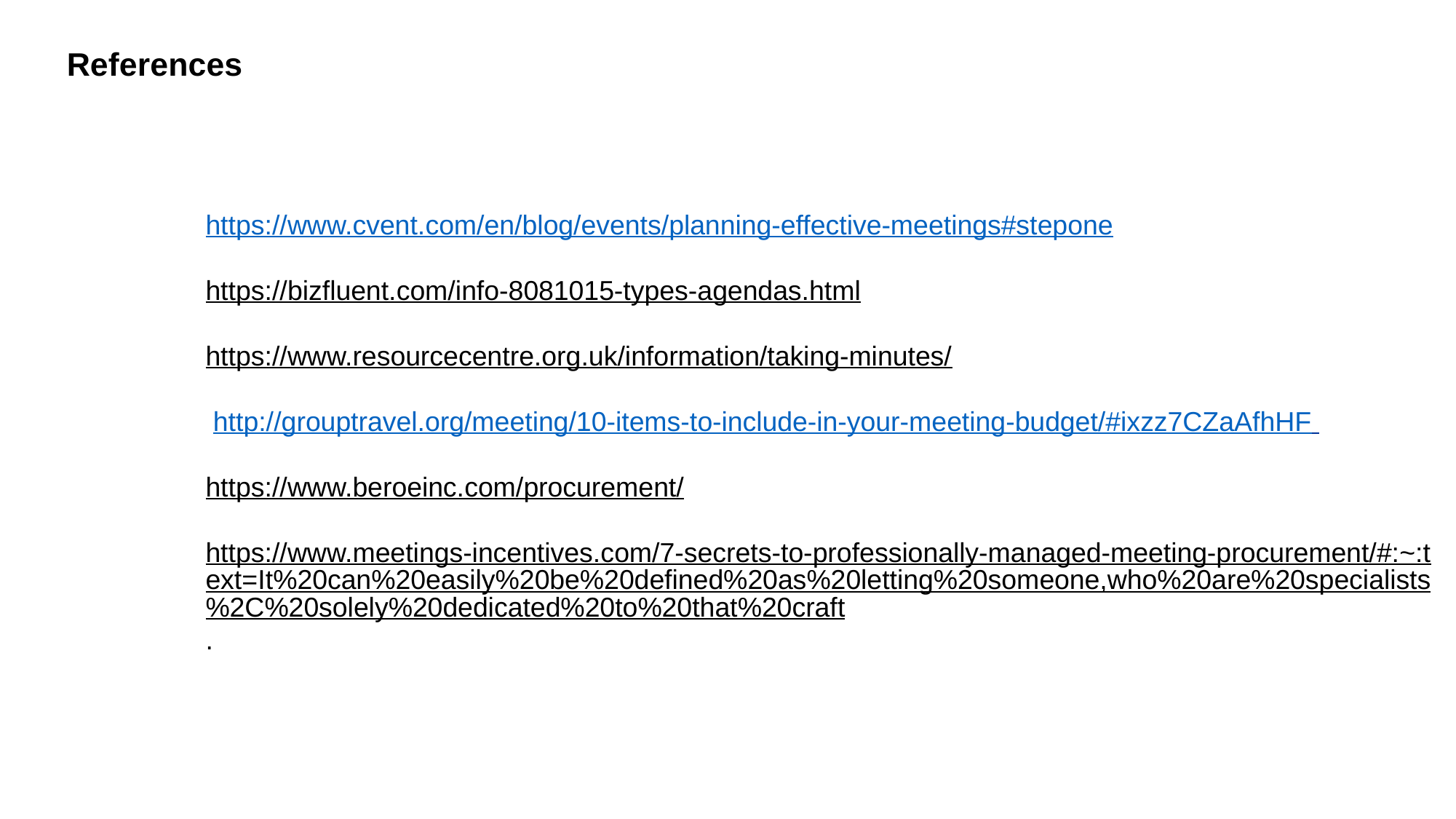

# References

https://www.cvent.com/en/blog/events/planning-effective-meetings#stepone

https://bizfluent.com/info-8081015-types-agendas.html

https://www.resourcecentre.org.uk/information/taking-minutes/

 http://grouptravel.org/meeting/10-items-to-include-in-your-meeting-budget/#ixzz7CZaAfhHF

https://www.beroeinc.com/procurement/

https://www.meetings-incentives.com/7-secrets-to-professionally-managed-meeting-procurement/#:~:text=It%20can%20easily%20be%20defined%20as%20letting%20someone,who%20are%20specialists%2C%20solely%20dedicated%20to%20that%20craft.